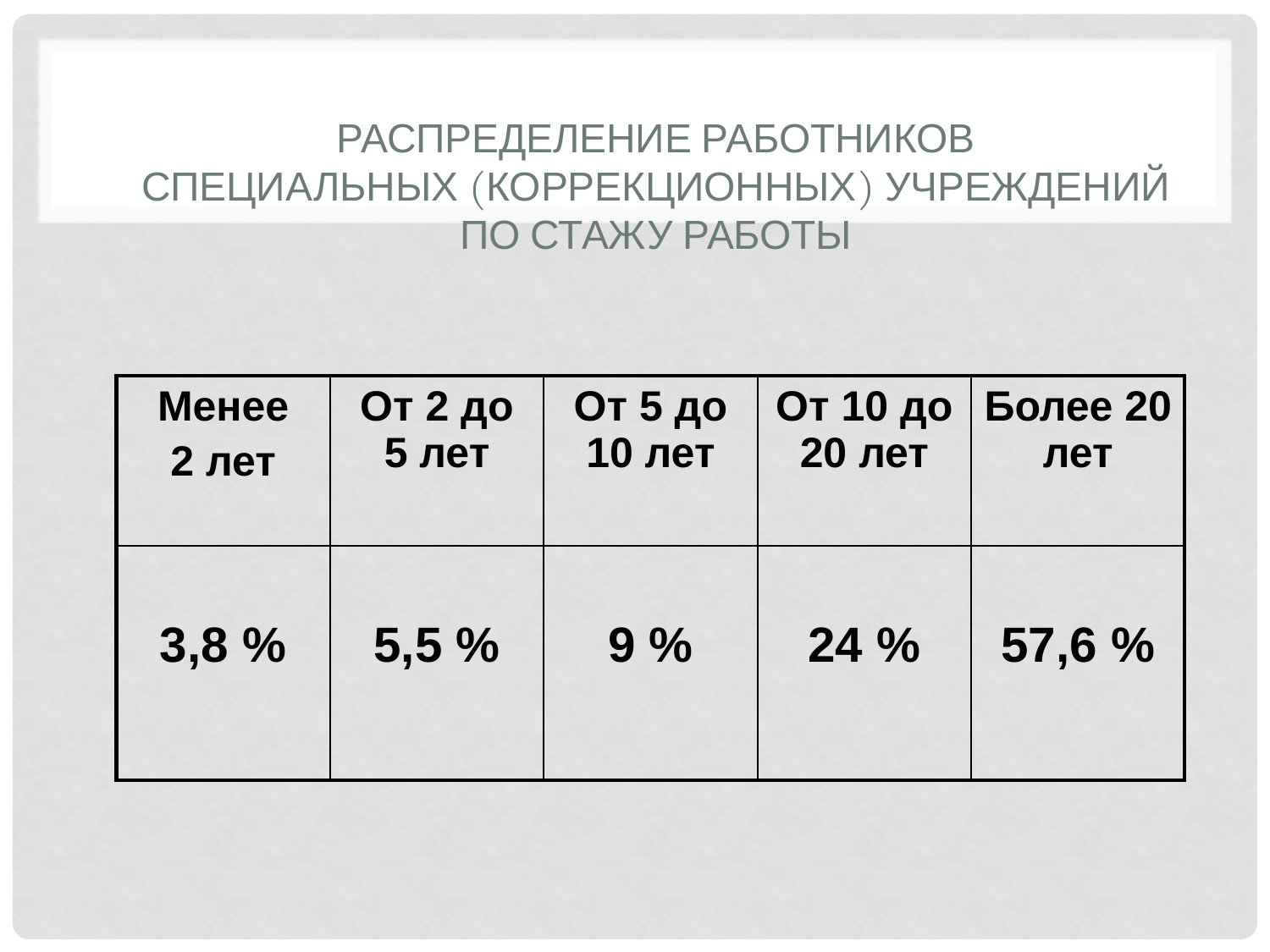

# Распределение работников специальных (коррекционных) учреждений по стажу работы
| Менее 2 лет | От 2 до 5 лет | От 5 до 10 лет | От 10 до 20 лет | Более 20 лет |
| --- | --- | --- | --- | --- |
| 3,8 % | 5,5 % | 9 % | 24 % | 57,6 % |